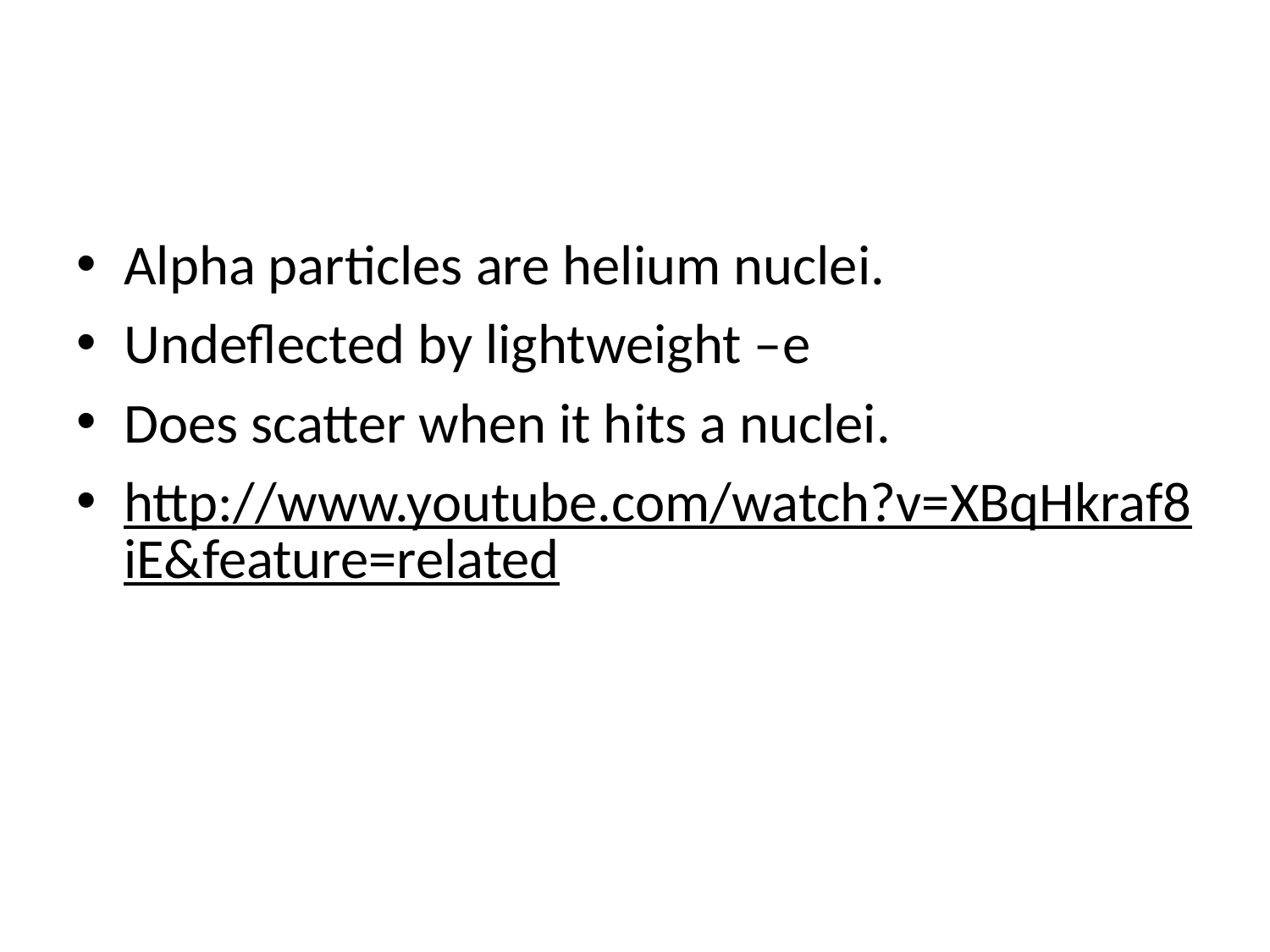

#
Alpha particles are helium nuclei.
Undeflected by lightweight –e
Does scatter when it hits a nuclei.
http://www.youtube.com/watch?v=XBqHkraf8iE&feature=related